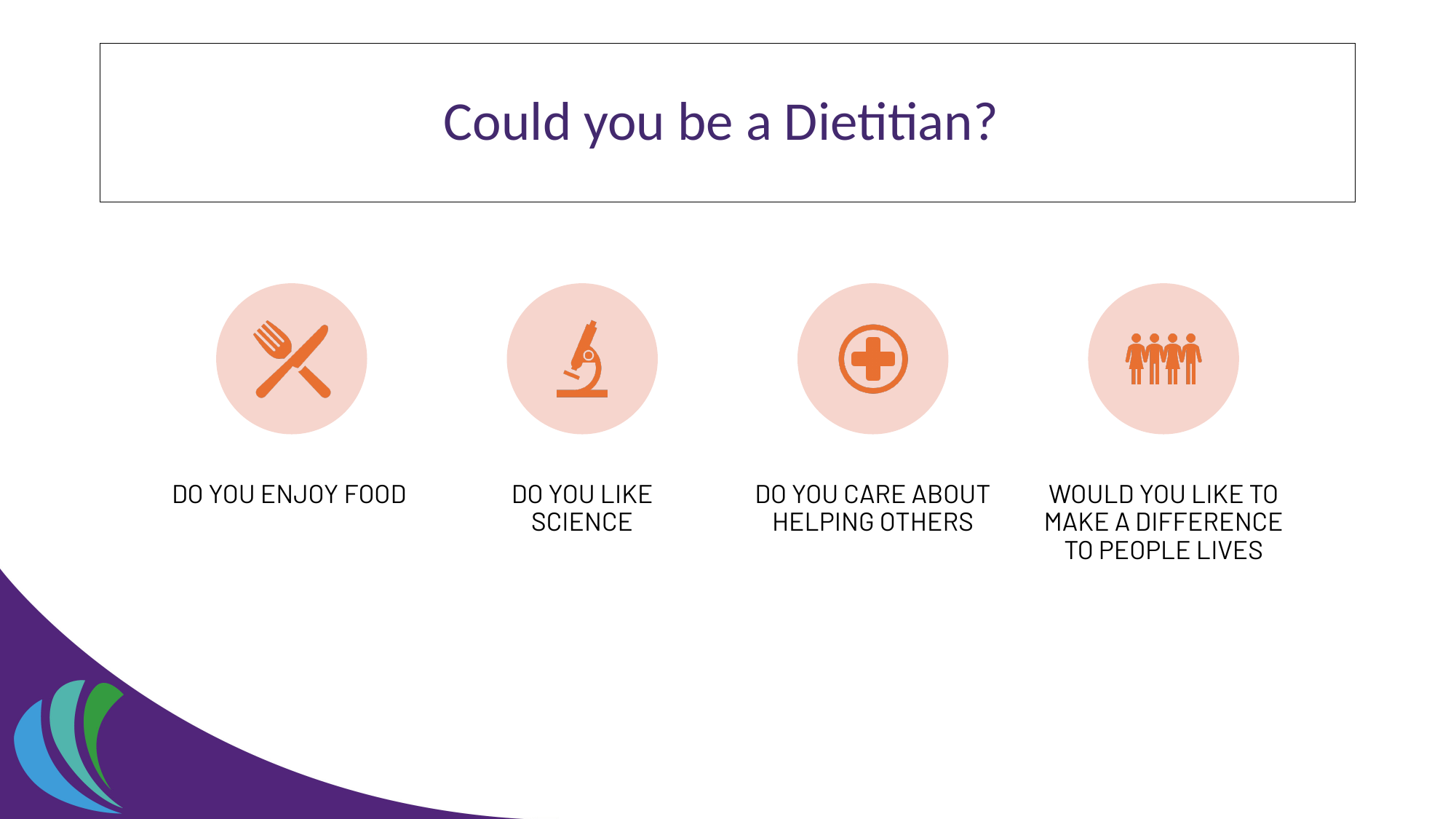

# Could you be a Dietitian?
Do you enjoy food
Do you like Science
Do you care about helping others
Would you like to make a difference to people lives